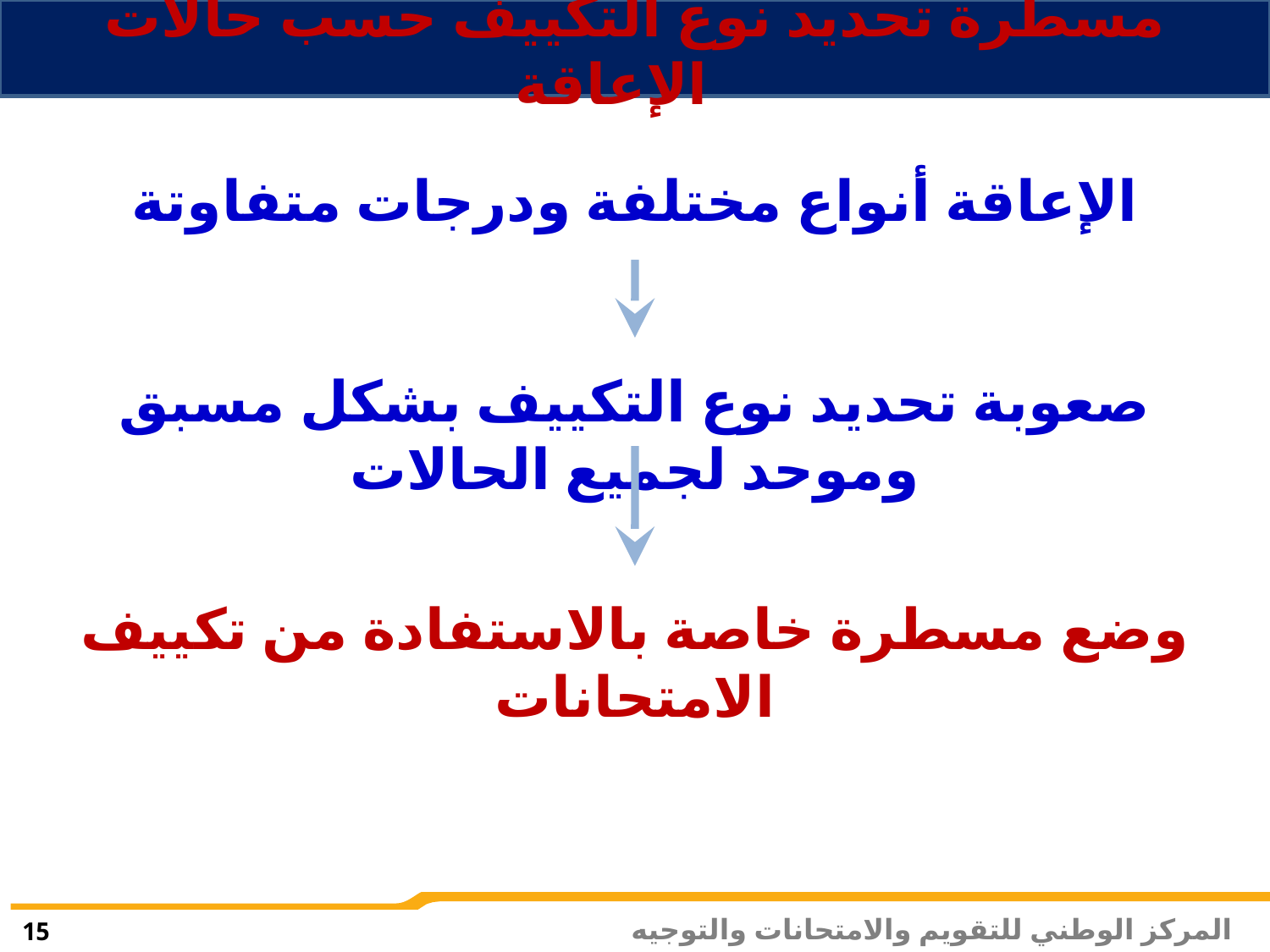

مسطرة تحديد نوع التكييف حسب حالات الإعاقة
الإعاقة أنواع مختلفة ودرجات متفاوتة

صعوبة تحديد نوع التكييف بشكل مسبق وموحد لجميع الحالات

وضع مسطرة خاصة بالاستفادة من تكييف الامتحانات